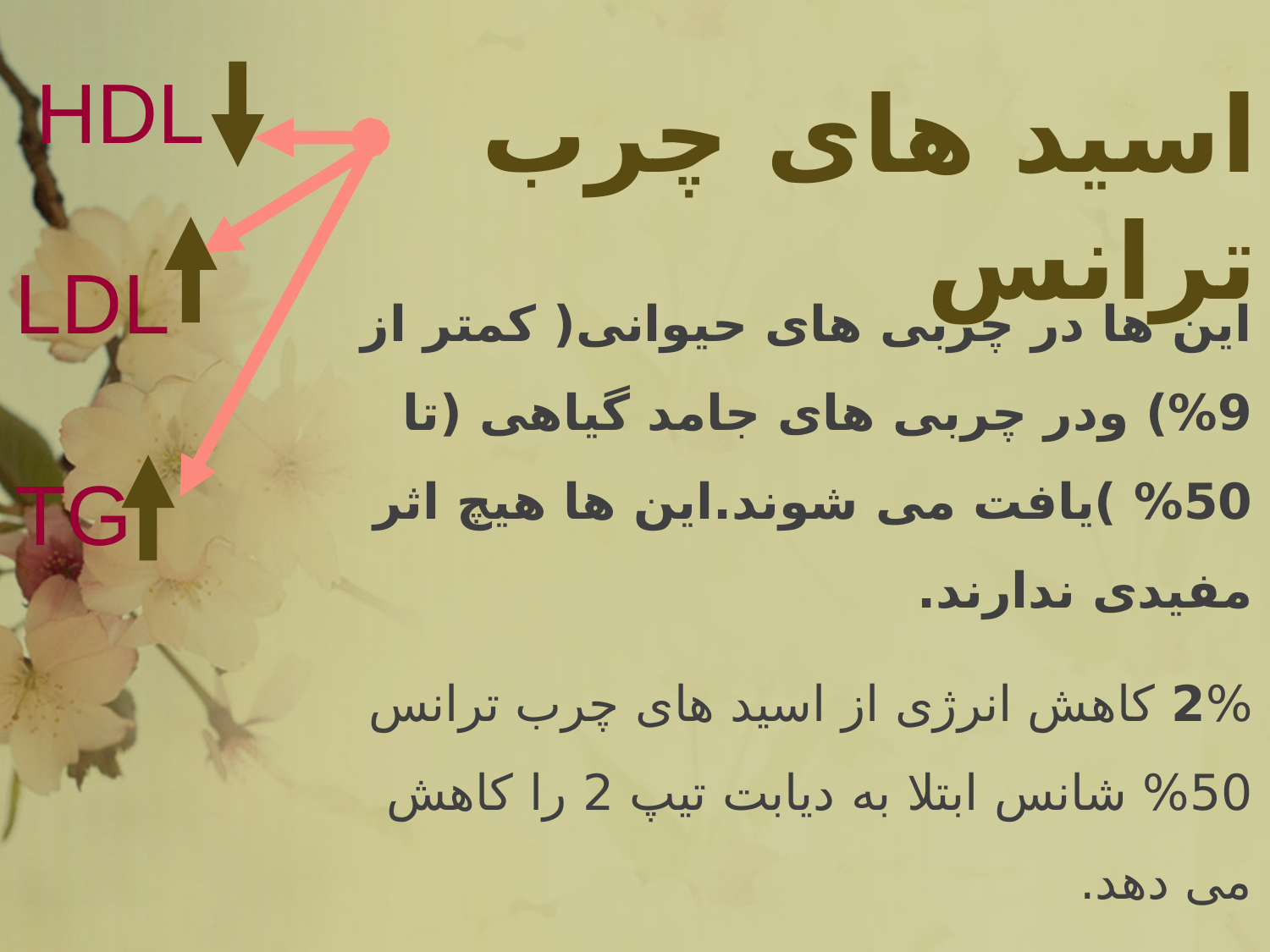

HDL
اسید های چرب ترانس

 LDL
این ها در چربی های حیوانی( کمتر از 9%) ودر چربی های جامد گیاهی (تا 50% )یافت می شوند.این ها هیچ اثر مفیدی ندارند.
2% کاهش انرژی از اسید های چرب ترانس 50% شانس ابتلا به دیابت تیپ 2 را کاهش می دهد.
 TG